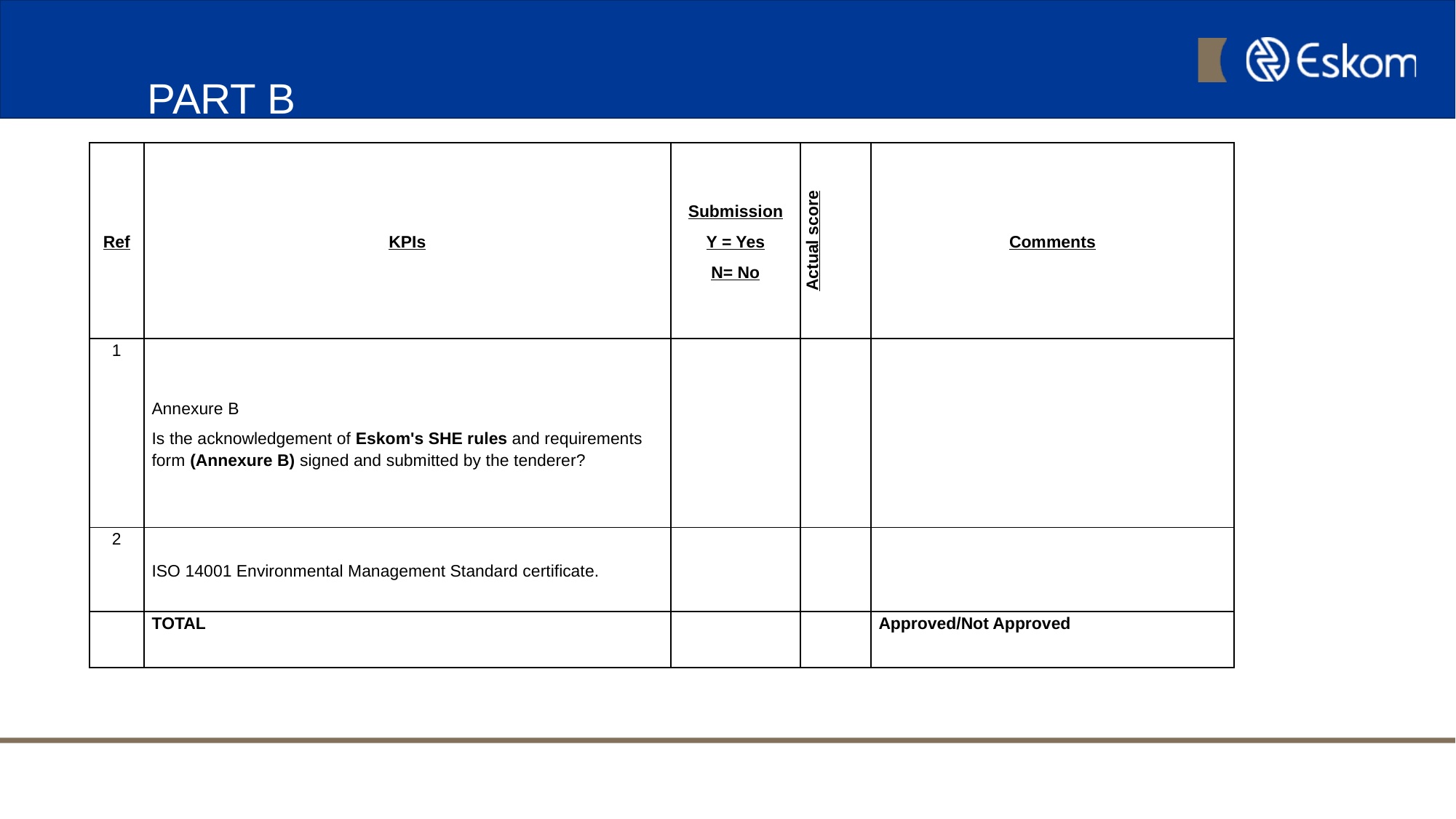

PART B
| Ref | KPIs | Submission Y = Yes N= No | Actual score | Comments |
| --- | --- | --- | --- | --- |
| 1 | Annexure B Is the acknowledgement of Eskom's SHE rules and requirements form (Annexure B) signed and submitted by the tenderer? |  |  |  |
| 2 | ISO 14001 Environmental Management Standard certificate. |  |  |  |
|  | TOTAL |  |  | Approved/Not Approved |